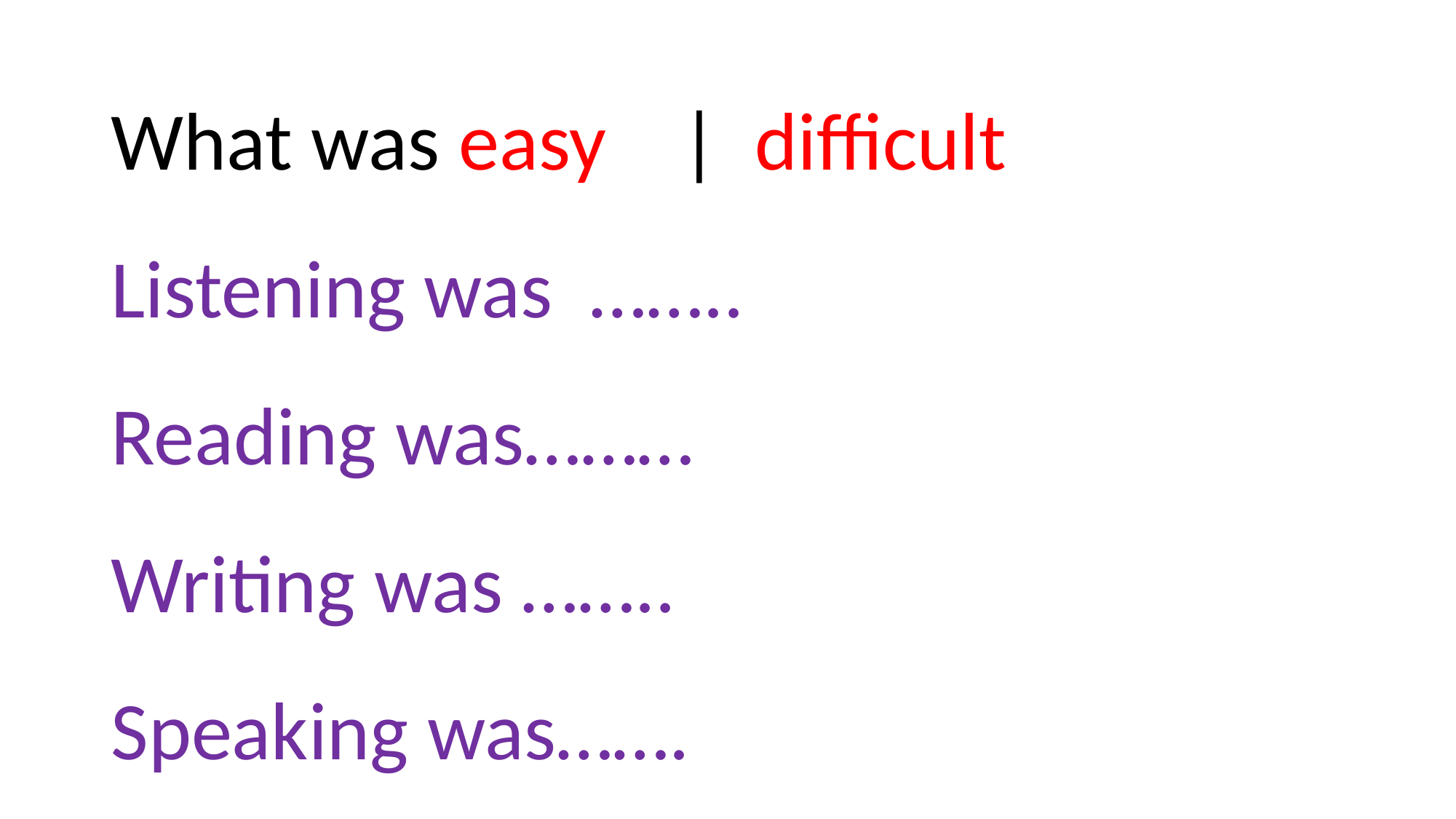

# What was easy    |  difficult Listening was  …….. Reading was……… Writing was …….. Speaking was…….